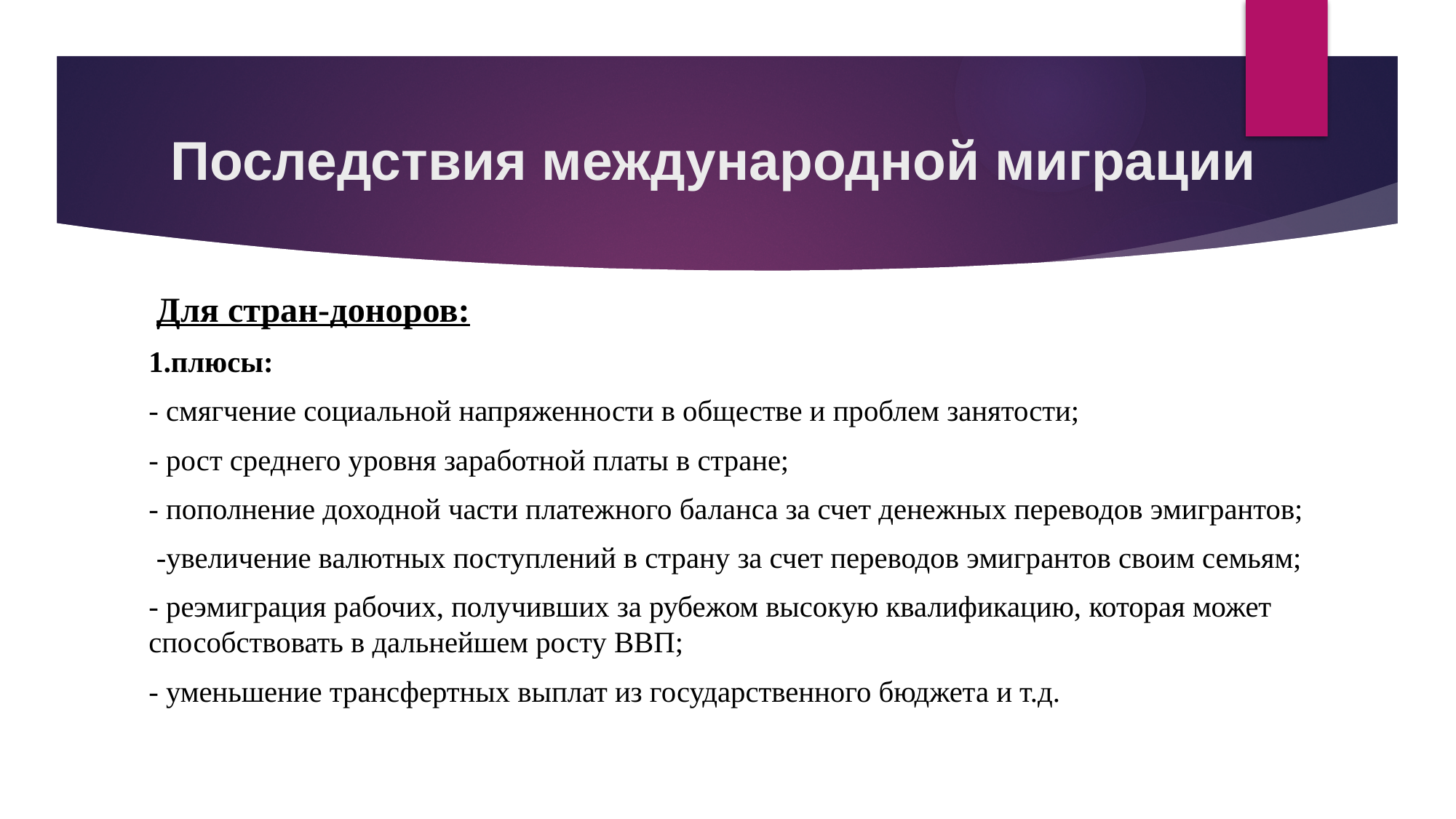

# Последствия международной миграции
 Для стран-доноров:
1.плюсы:
- смягчение социальной напряженности в обществе и проблем занятости;
- рост среднего уровня заработной платы в стране;
- пополнение доходной части платежного баланса за счет денежных переводов эмигрантов;
 -увеличение валютных поступлений в страну за счет переводов эмигрантов своим семьям;
- реэмиграция рабочих, получивших за рубежом высокую квалификацию, которая может способствовать в дальнейшем росту ВВП;
- уменьшение трансфертных выплат из государственного бюджета и т.д.